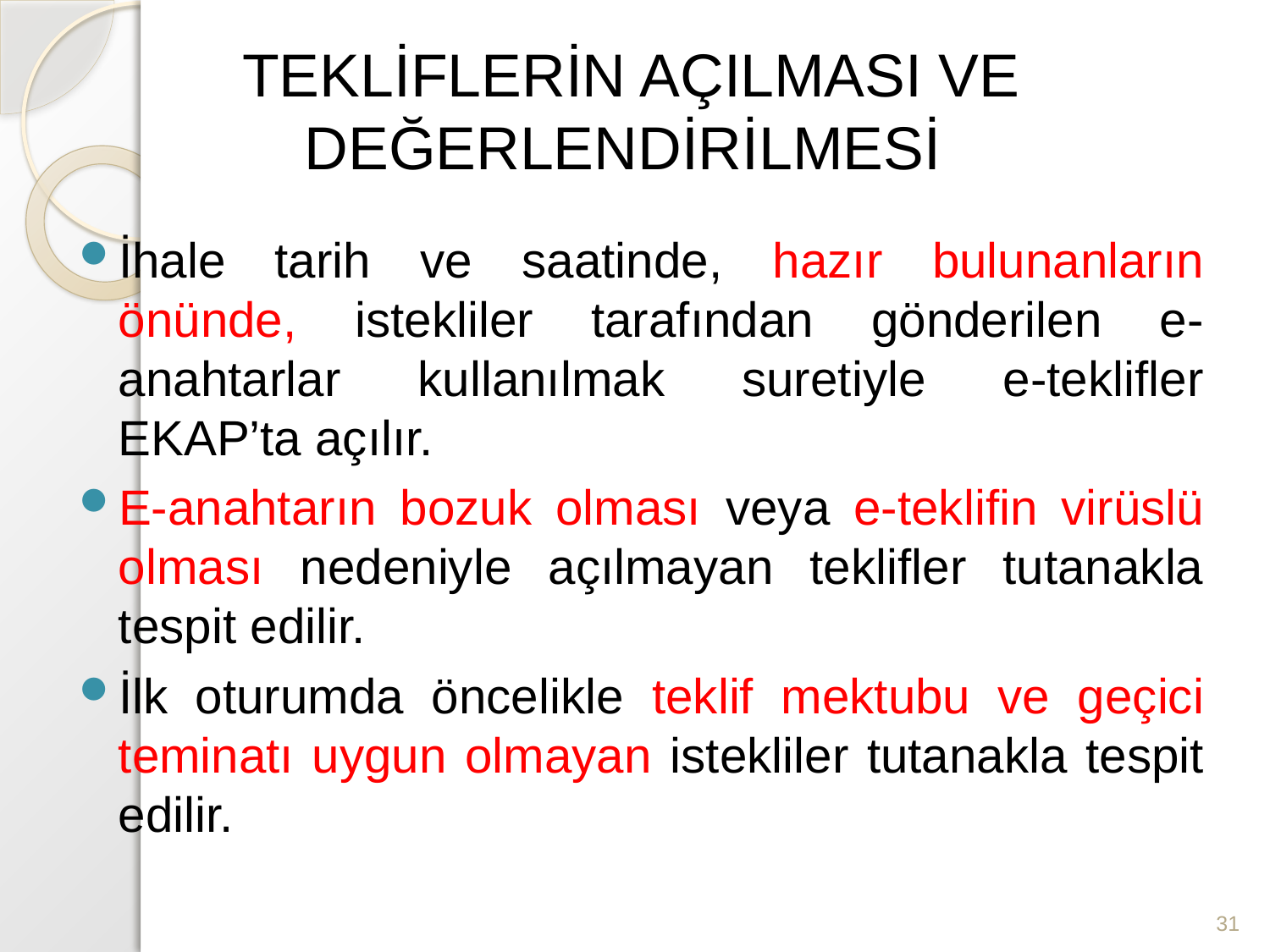

# TEKLİFLERİN AÇILMASI VE DEĞERLENDİRİLMESİ
İhale tarih ve saatinde, hazır bulunanların önünde, istekliler tarafından gönderilen e-anahtarlar kullanılmak suretiyle e-teklifler EKAP’ta açılır.
E-anahtarın bozuk olması veya e-teklifin virüslü olması nedeniyle açılmayan teklifler tutanakla tespit edilir.
İlk oturumda öncelikle teklif mektubu ve geçici teminatı uygun olmayan istekliler tutanakla tespit edilir.

31